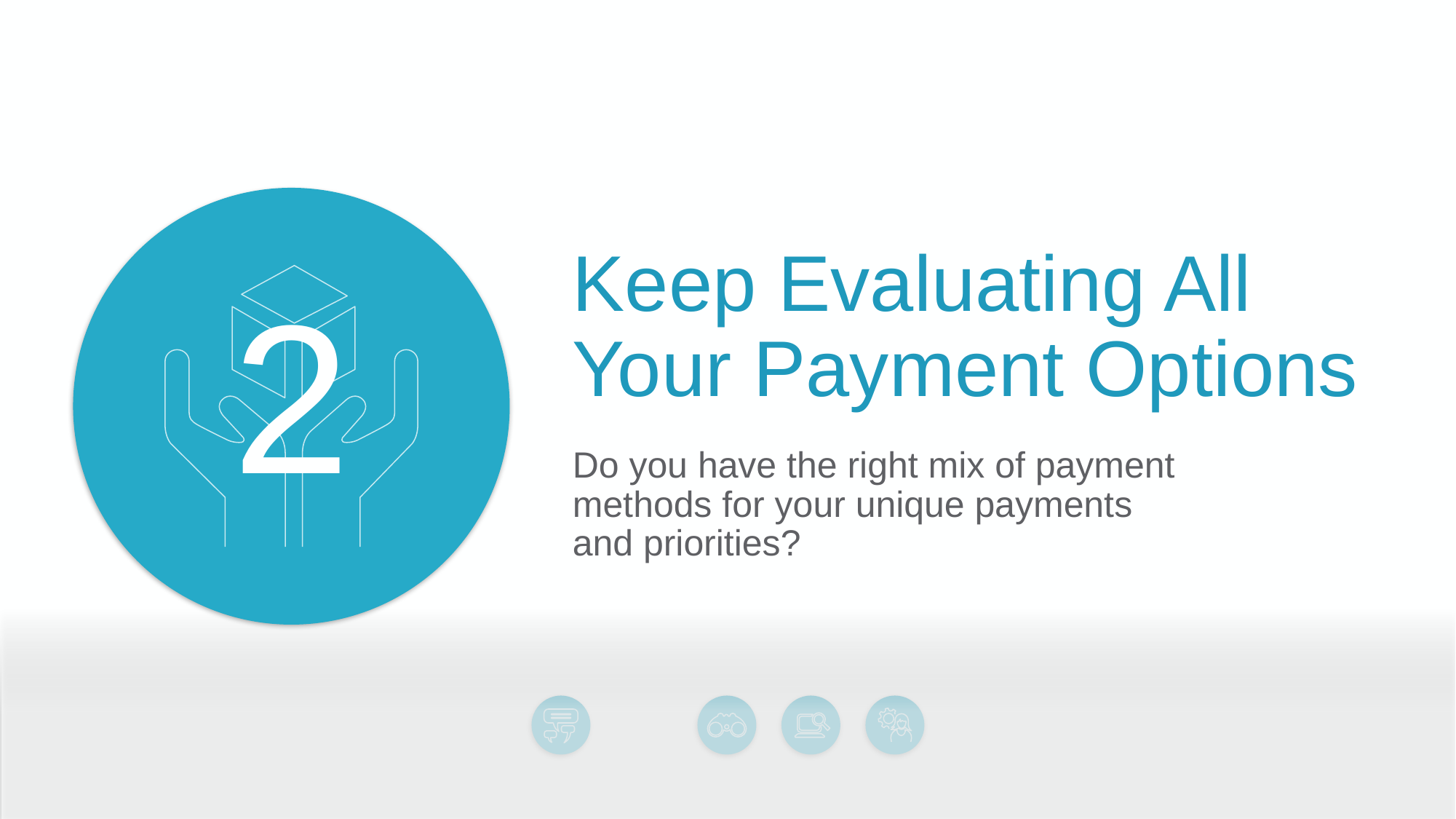

Keep Evaluating All Your Payment Options
2
Do you have the right mix of payment methods for your unique payments and priorities?